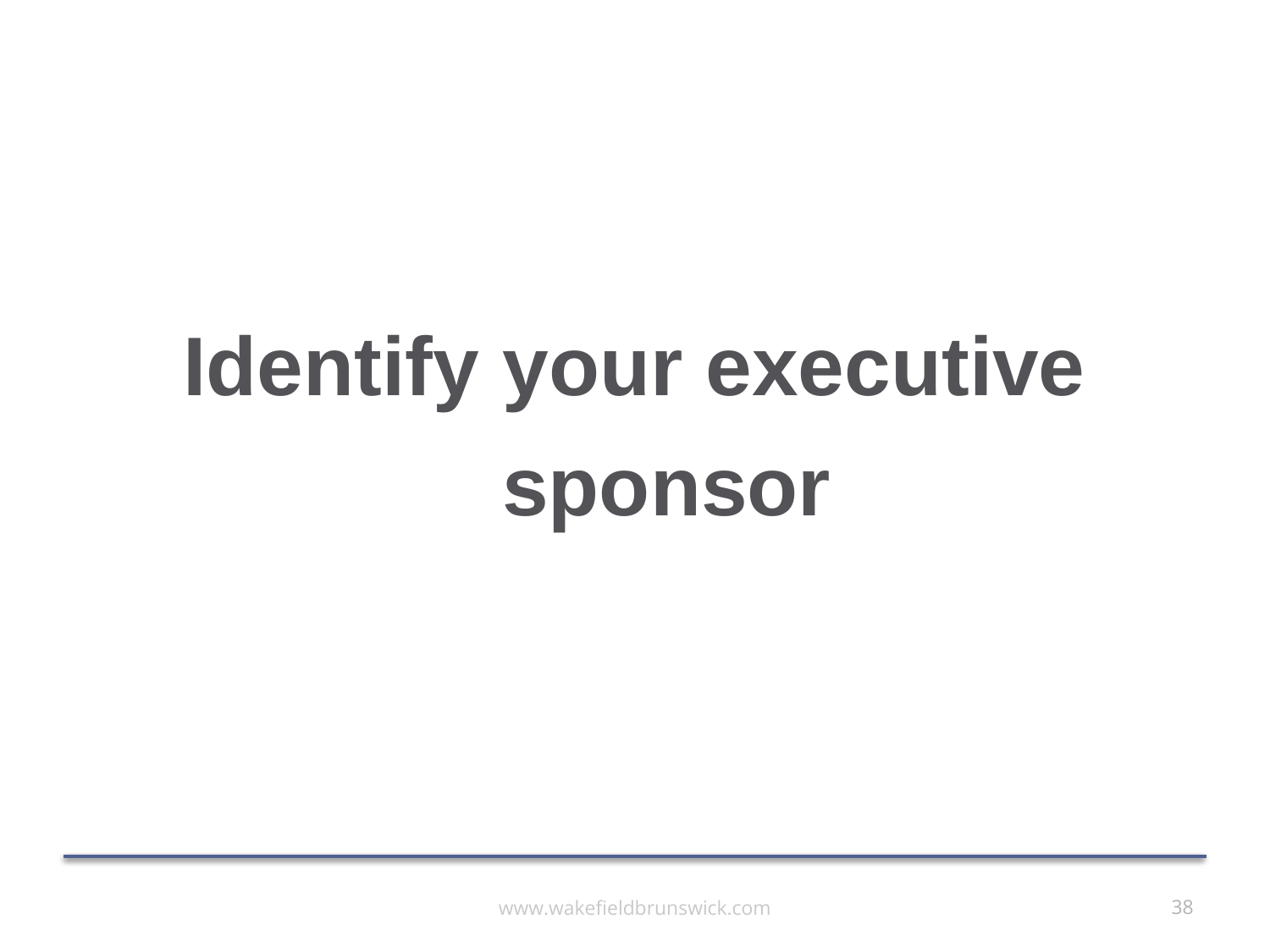

# Identify your executive sponsor
www.wakefieldbrunswick.com
38